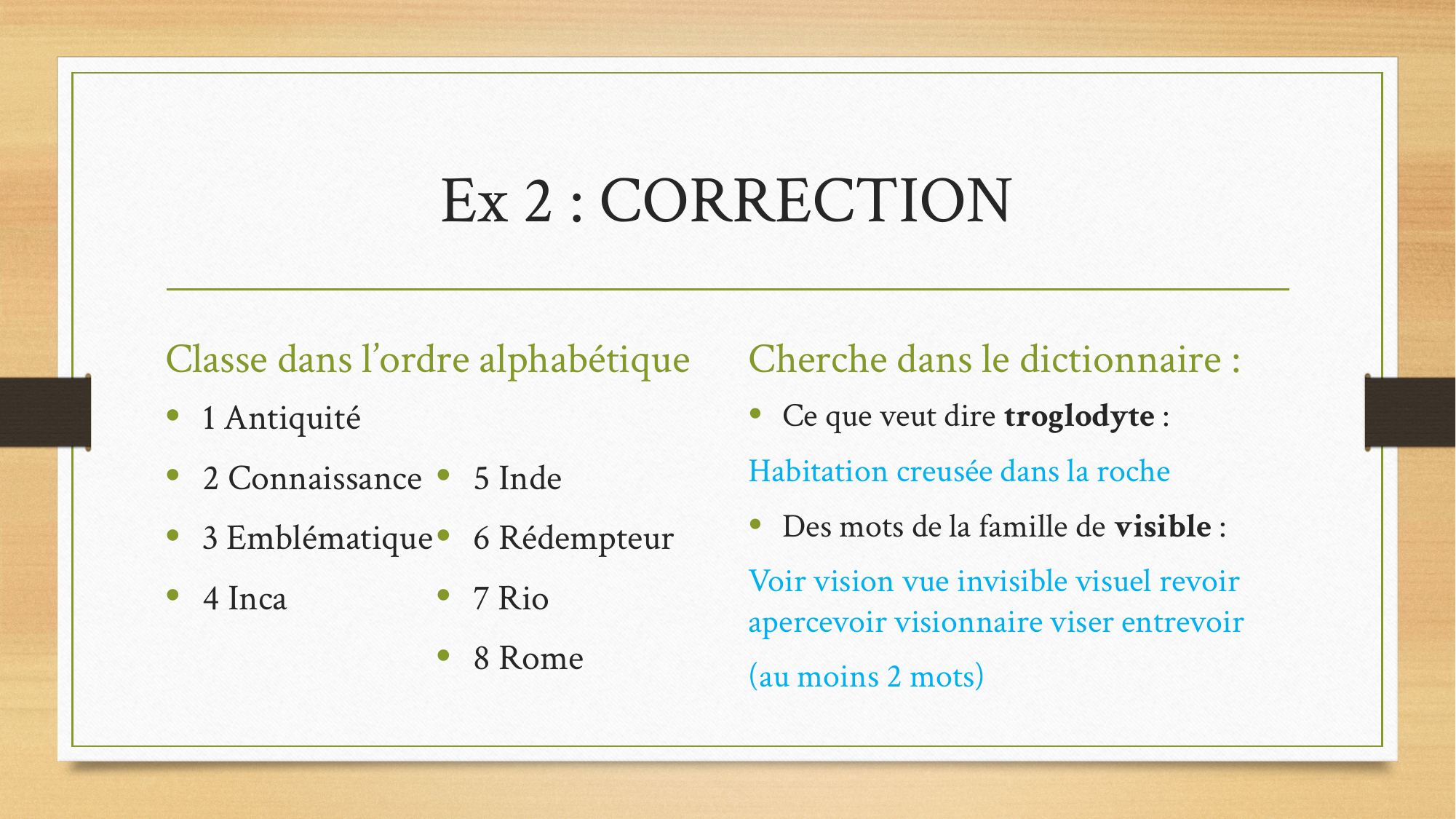

# Ex 2 : CORRECTION
Classe dans l’ordre alphabétique
Cherche dans le dictionnaire :
1 Antiquité
2 Connaissance
3 Emblématique
4 Inca

5 Inde
6 Rédempteur
7 Rio
8 Rome
Ce que veut dire troglodyte :
Habitation creusée dans la roche
Des mots de la famille de visible :
Voir vision vue invisible visuel revoir apercevoir visionnaire viser entrevoir
(au moins 2 mots)